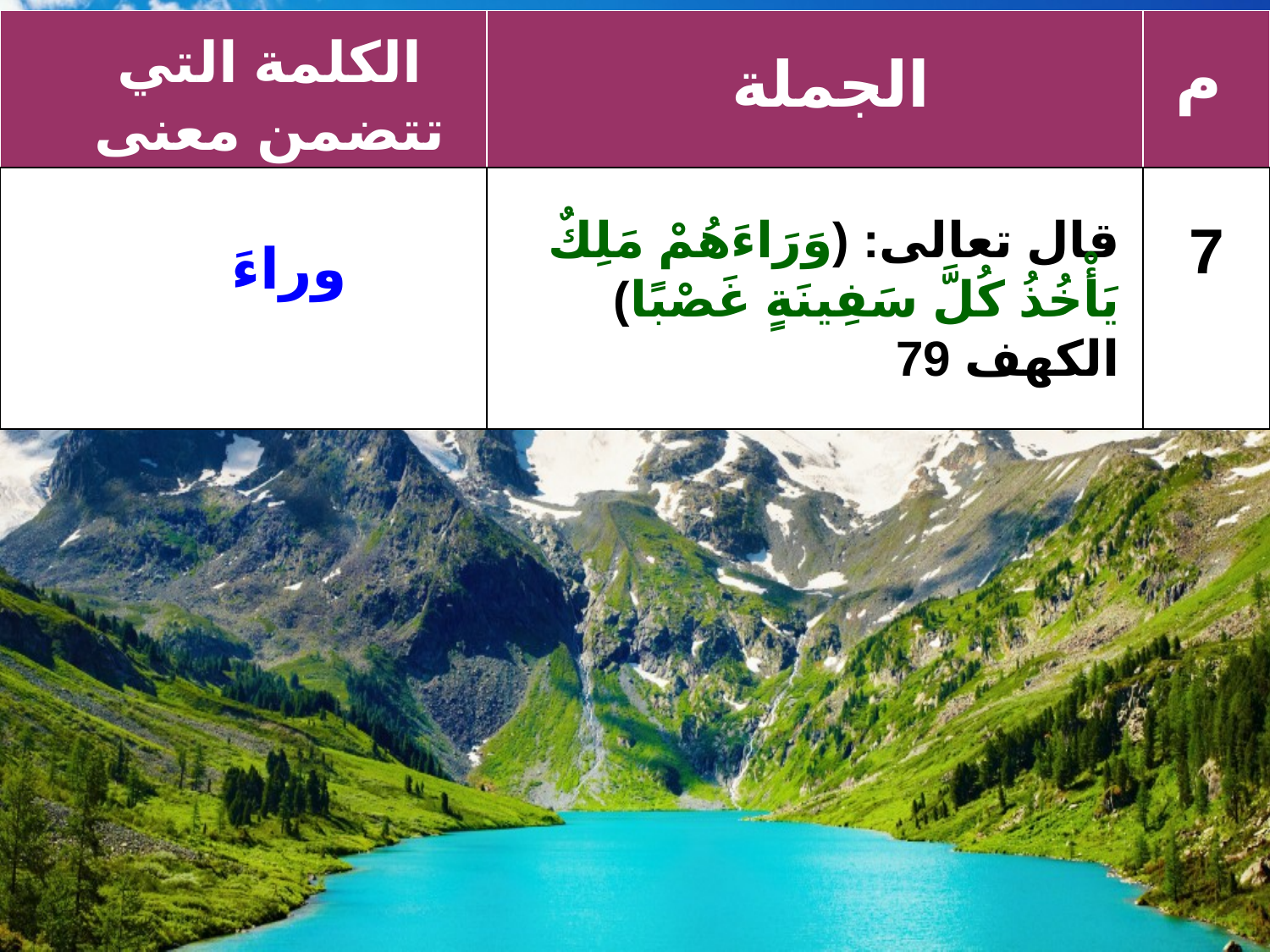

|  |  |  |
| --- | --- | --- |
|  |  |  |
الكلمة التي تتضمن معنى (في)
م
الجملة
7
وراءَ
قال تعالى: (وَرَاءَهُمْ مَلِكٌ يَأْخُذُ كُلَّ سَفِينَةٍ غَصْبًا) الكهف 79